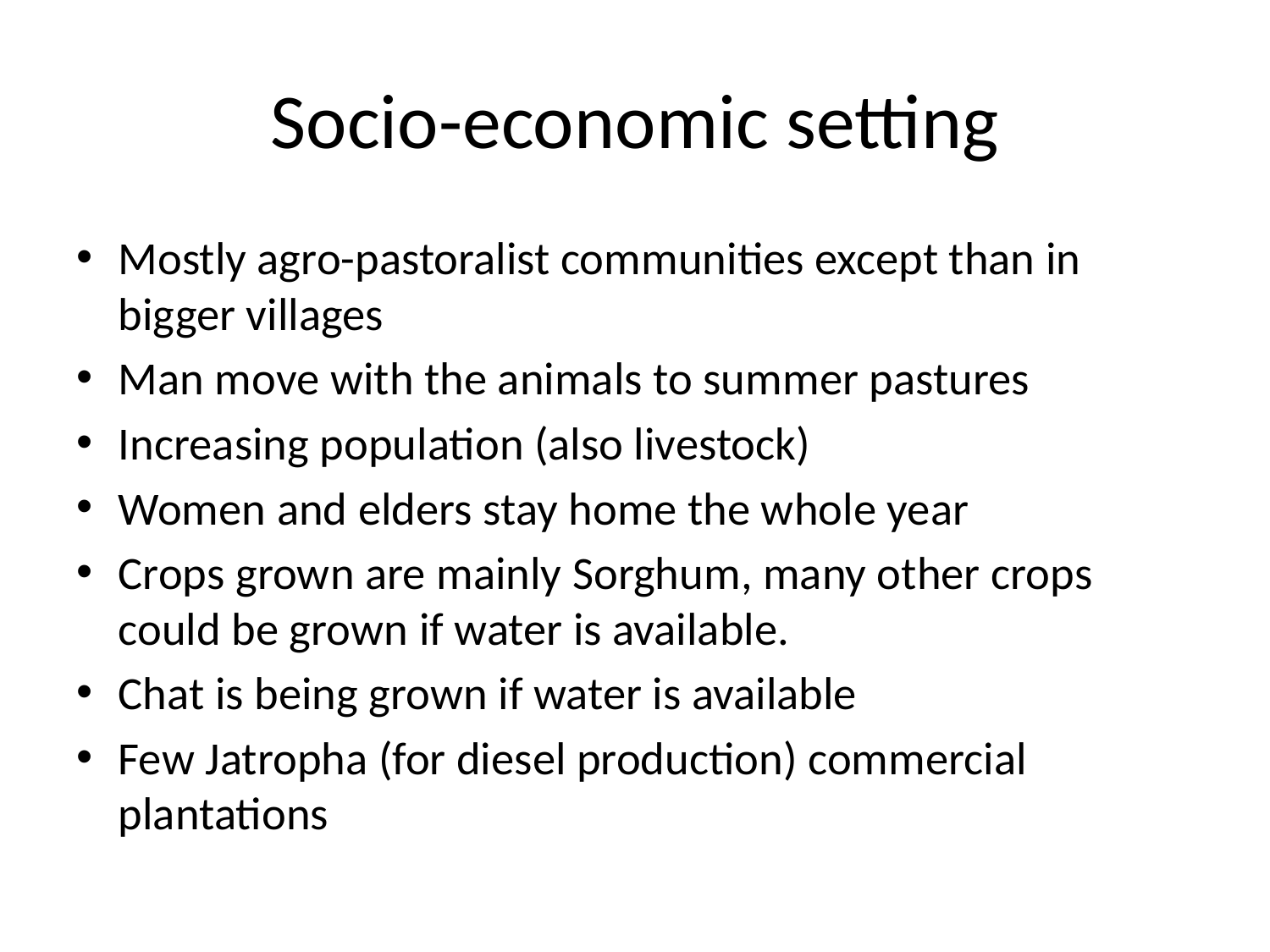

# Socio-economic setting
Mostly agro-pastoralist communities except than in bigger villages
Man move with the animals to summer pastures
Increasing population (also livestock)
Women and elders stay home the whole year
Crops grown are mainly Sorghum, many other crops could be grown if water is available.
Chat is being grown if water is available
Few Jatropha (for diesel production) commercial plantations